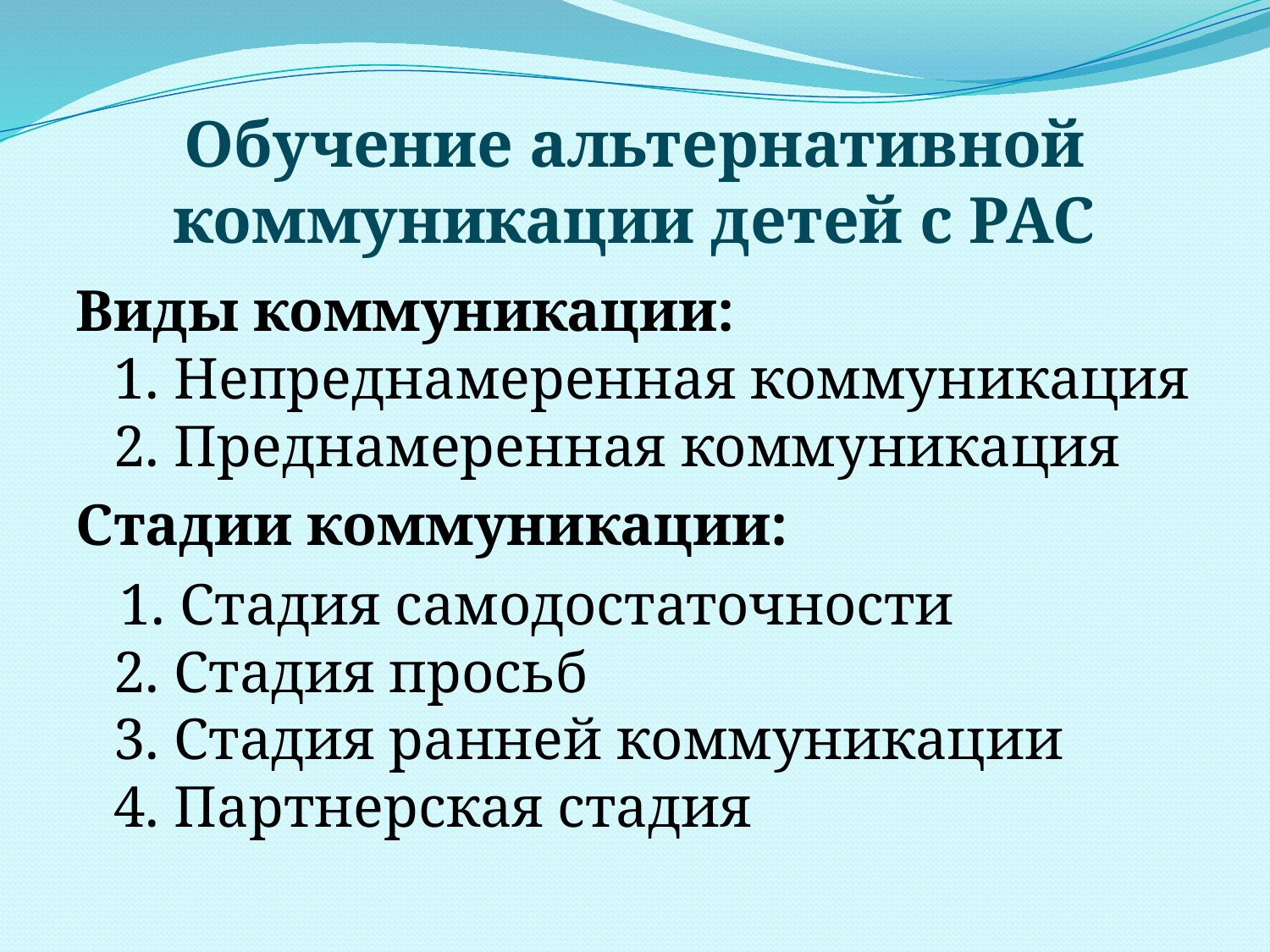

# Обучение альтернативной коммуникации детей с РАС
Виды коммуникации:
1. Непреднамеренная коммуникация
2. Преднамеренная коммуникация
Стадии коммуникации:
   1. Стадия самодостаточности
2. Стадия просьб
3. Стадия ранней коммуникации
4. Партнерская стадия